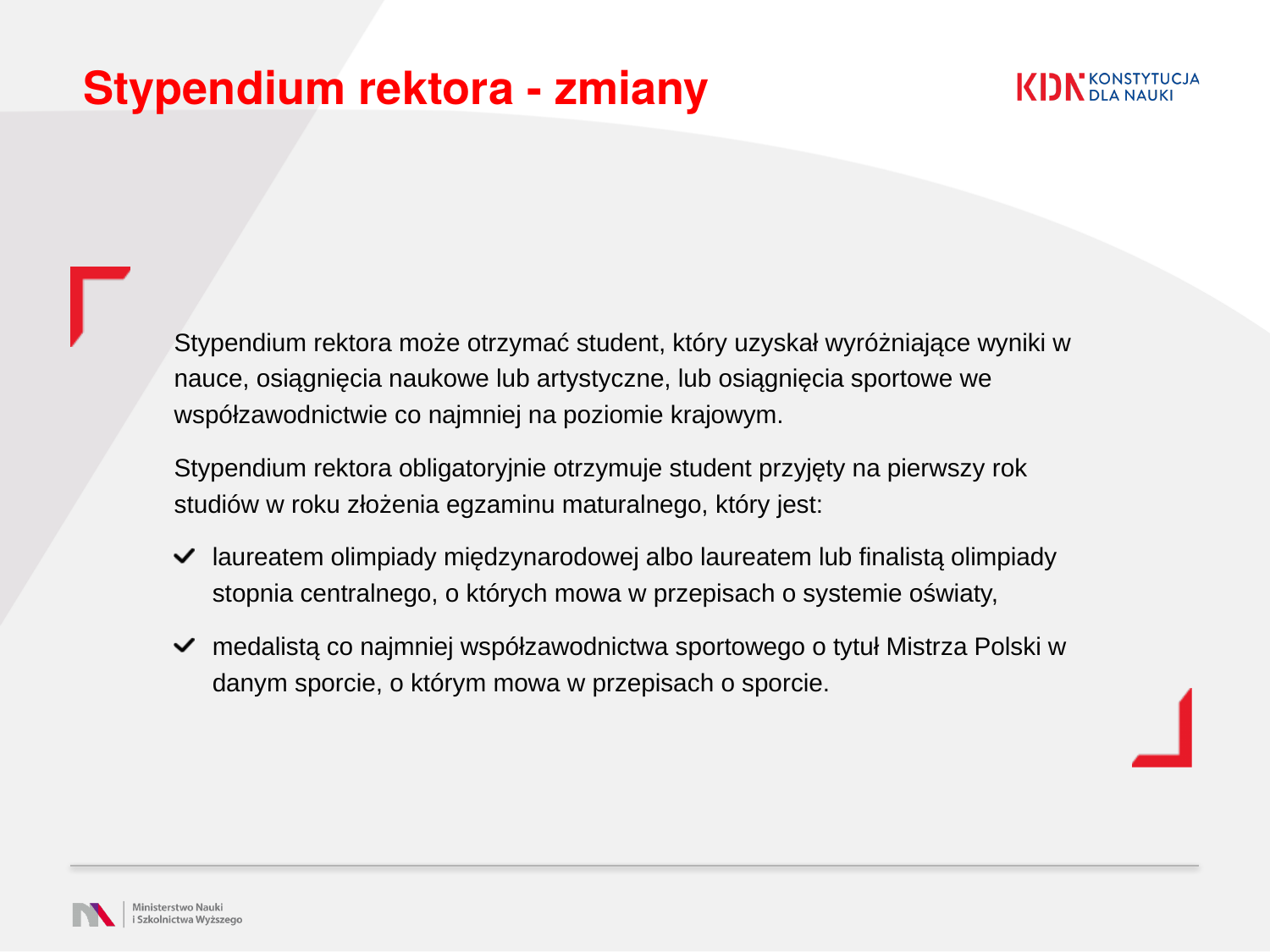

# Stypendium rektora - zmiany
Stypendium rektora może otrzymać student, który uzyskał wyróżniające wyniki w nauce, osiągnięcia naukowe lub artystyczne, lub osiągnięcia sportowe we współzawodnictwie co najmniej na poziomie krajowym.
Stypendium rektora obligatoryjnie otrzymuje student przyjęty na pierwszy rok studiów w roku złożenia egzaminu maturalnego, który jest:
laureatem olimpiady międzynarodowej albo laureatem lub finalistą olimpiady stopnia centralnego, o których mowa w przepisach o systemie oświaty,
medalistą co najmniej współzawodnictwa sportowego o tytuł Mistrza Polski w danym sporcie, o którym mowa w przepisach o sporcie.